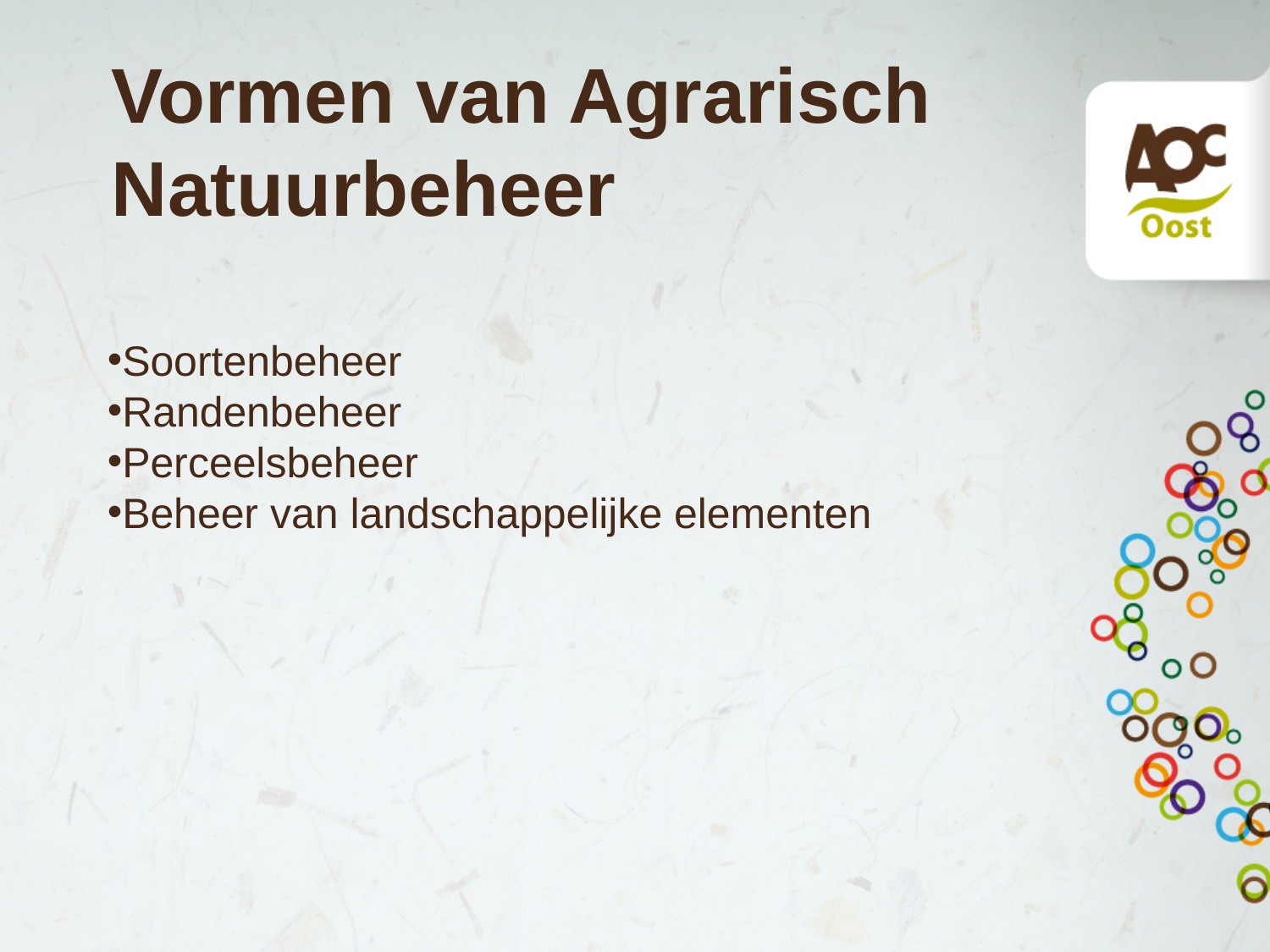

# Vormen van Agrarisch Natuurbeheer

Soortenbeheer
Randenbeheer
Perceelsbeheer
Beheer van landschappelijke elementen